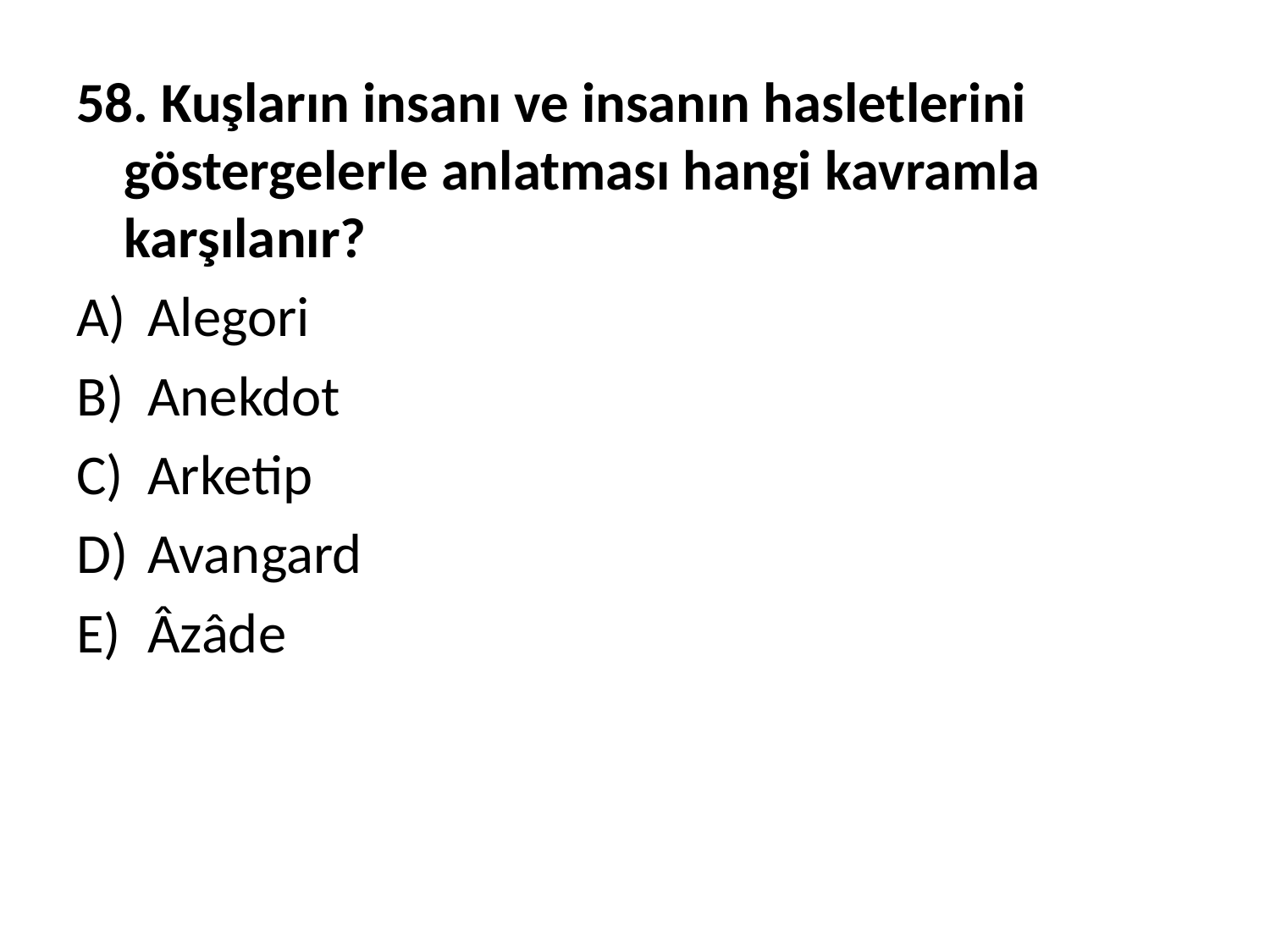

58. Kuşların insanı ve insanın hasletlerini göstergelerle anlatması hangi kavramla karşılanır?
Alegori
Anekdot
Arketip
Avangard
Âzâde